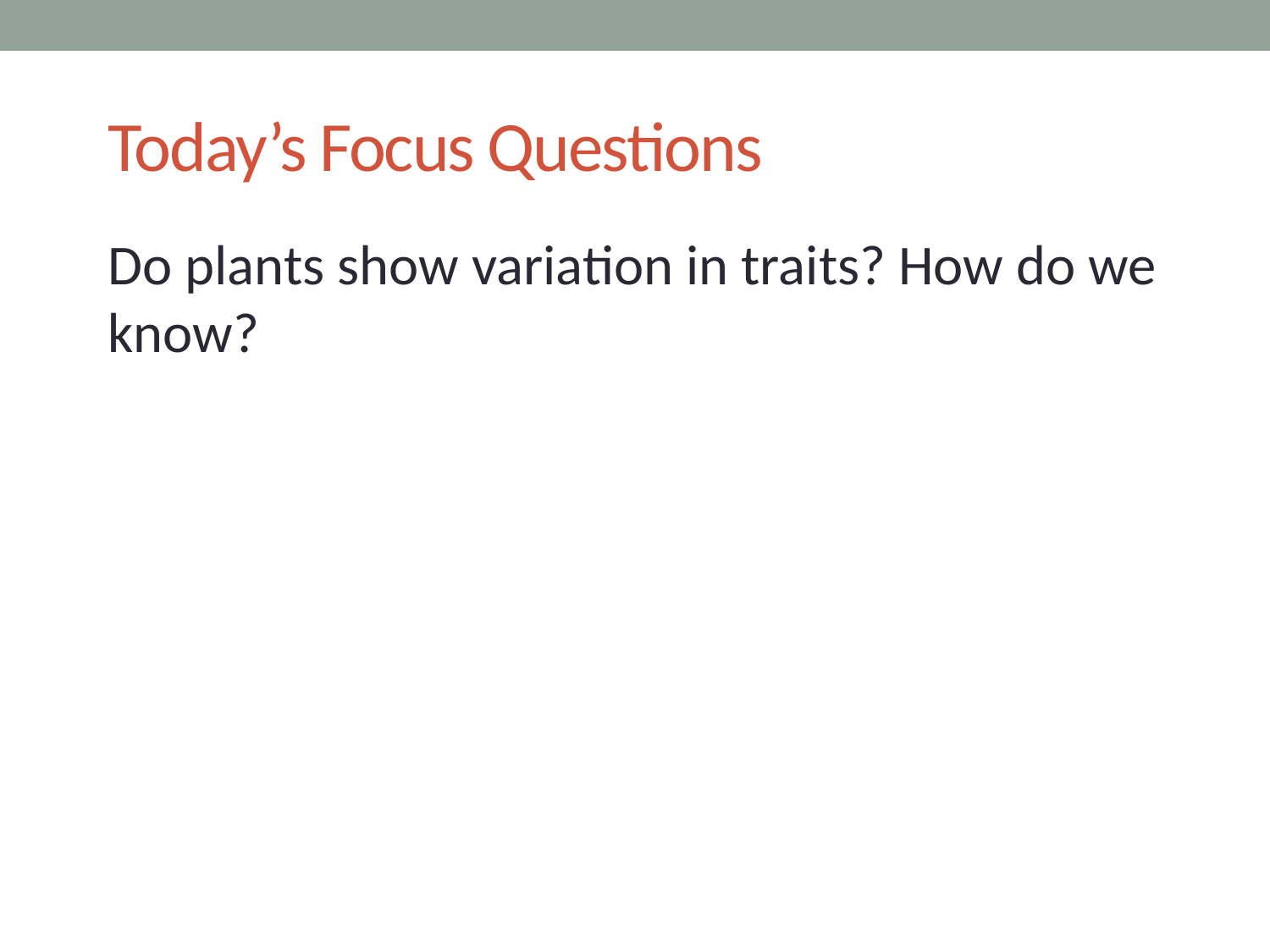

# Today’s Focus Questions
Do plants show variation in traits? How do we know?